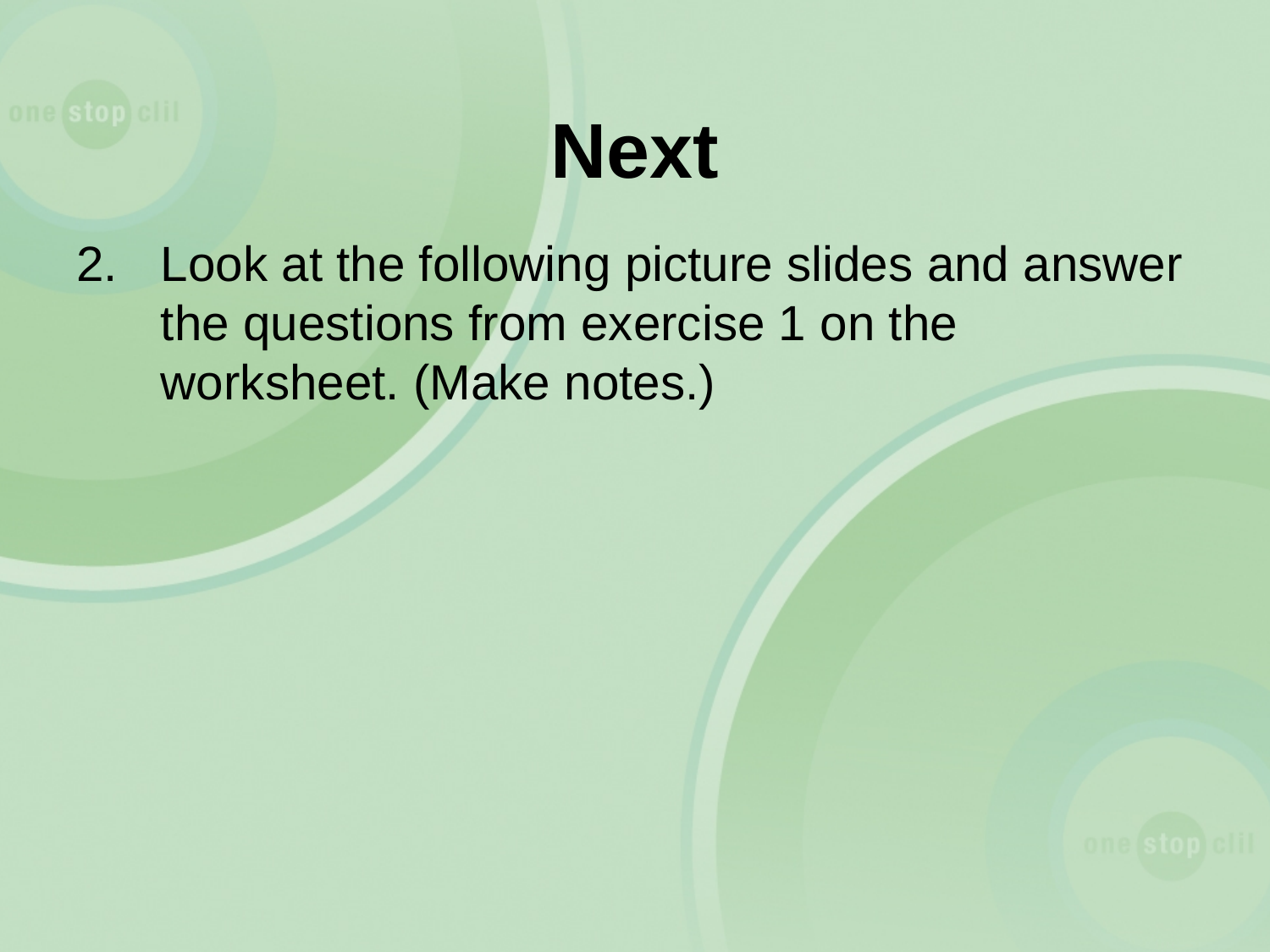

# Next
2.	Look at the following picture slides and answer the questions from exercise 1 on the worksheet. (Make notes.)